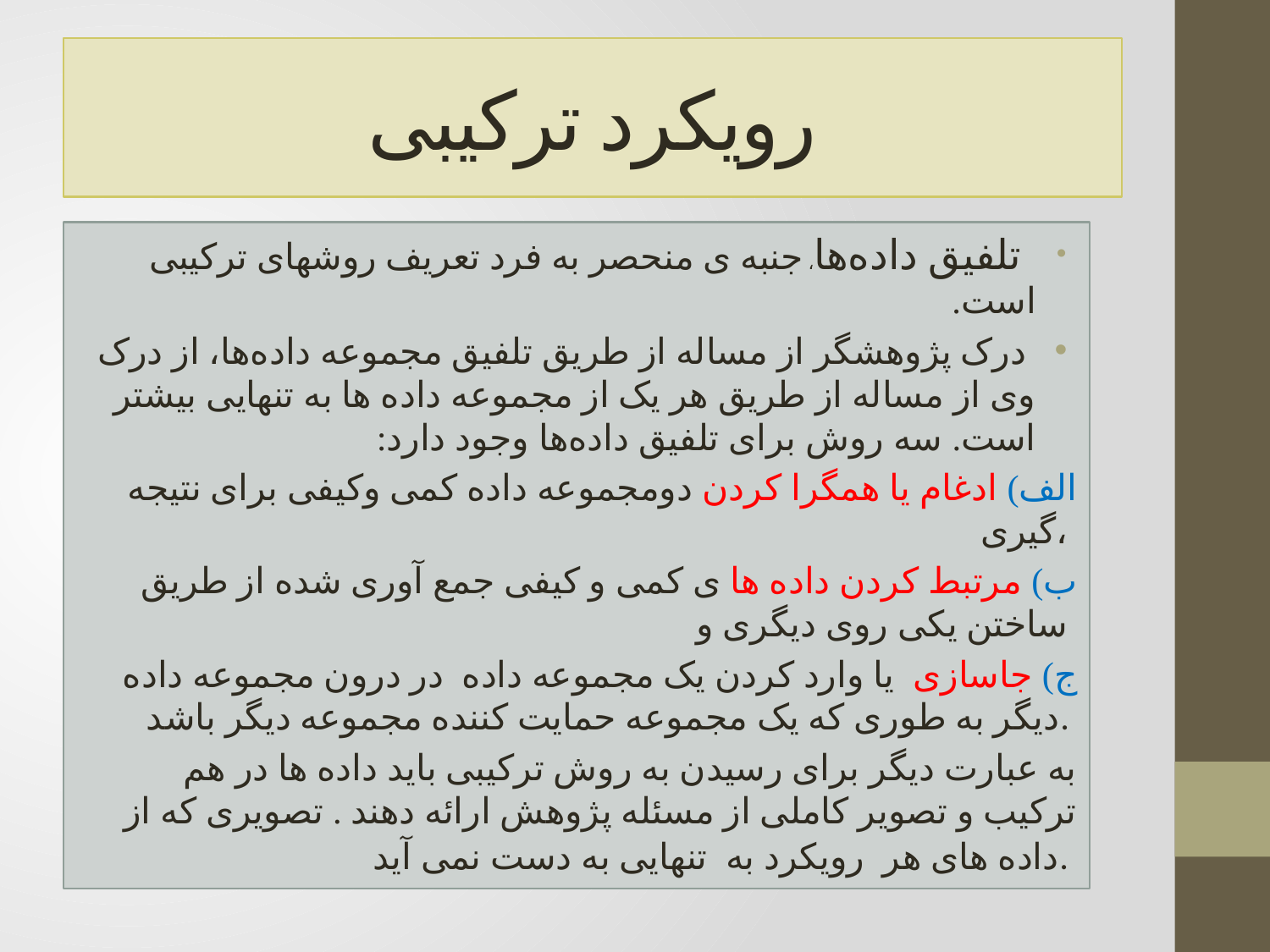

# رویکرد ترکیبی
  تلفیق داده‌ها، جنبه ی منحصر به فرد تعریف روشهای ترکیبی است.
 درک پژوهشگر از مساله از طریق تلفیق مجموعه داده‌ها، از درک وی از مساله از طریق هر یک از مجموعه داده ها به تنهایی بیشتر است. سه روش برای تلفیق داده‌ها وجود دارد:
الف) ادغام یا همگرا کردن دومجموعه داده کمی وکیفی برای نتیجه گیری،
ب) مرتبط کردن داده ها ی کمی و کیفی جمع آوری شده از طریق  ساختن یکی روی دیگری و
ج) جاسازی  یا وارد کردن یک مجموعه داده  در درون مجموعه داده دیگر به طوری که یک مجموعه حمایت کننده مجموعه دیگر باشد.
به عبارت دیگر برای رسیدن به روش ترکیبی باید داده ها در هم ترکیب و تصویر کاملی از مسئله پژوهش ارائه دهند . تصویری که از داده های هر  رویکرد به  تنهایی به دست نمی آید.